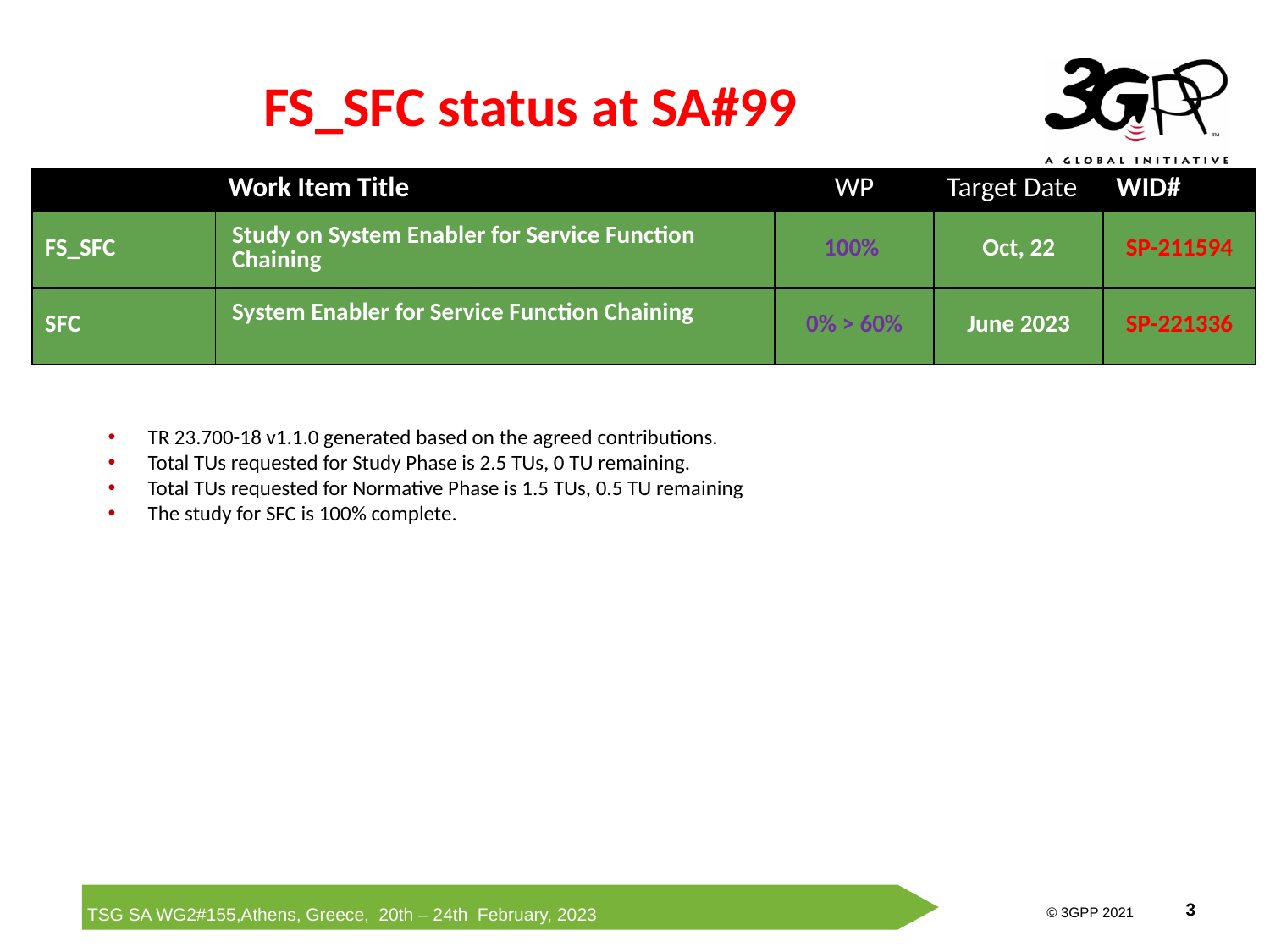

# FS_SFC status at SA#99
|  | Work Item Title | WP | Target Date | WID# |
| --- | --- | --- | --- | --- |
| FS\_SFC | Study on System Enabler for Service Function Chaining | 100% | Oct, 22 | SP-211594 |
| SFC | System Enabler for Service Function Chaining | 0% > 60% | June 2023 | SP-221336 |
Progress since SA#97:

TR 23.700-18 v1.1.0 generated based on the agreed contributions.
Total TUs requested for Study Phase is 2.5 TUs, 0 TU remaining.
Total TUs requested for Normative Phase is 1.5 TUs, 0.5 TU remaining
The study for SFC is 100% complete.